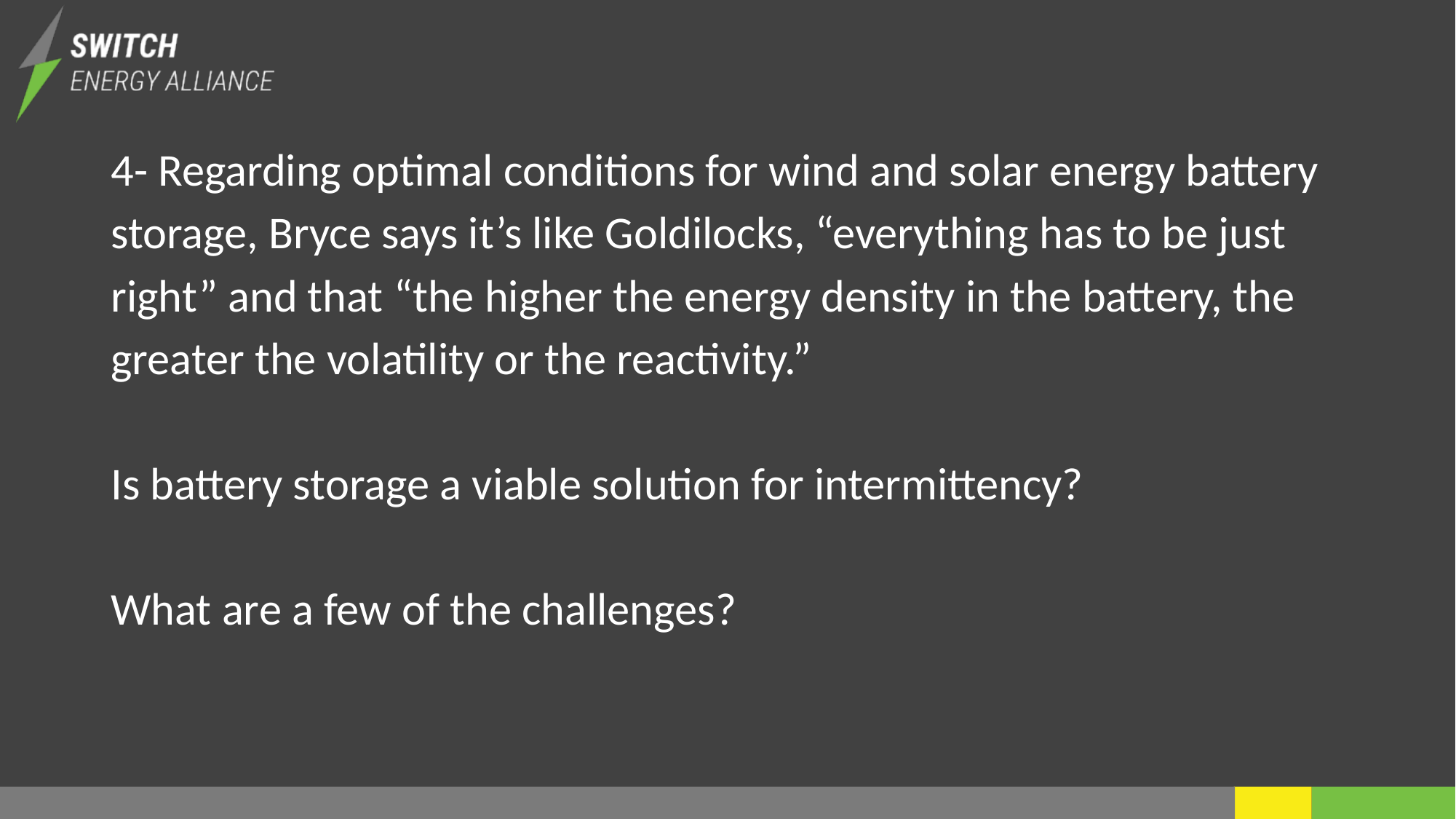

4- Regarding optimal conditions for wind and solar energy battery storage, Bryce says it’s like Goldilocks, “everything has to be just right” and that “the higher the energy density in the battery, the greater the volatility or the reactivity.”

Is battery storage a viable solution for intermittency?

What are a few of the challenges?